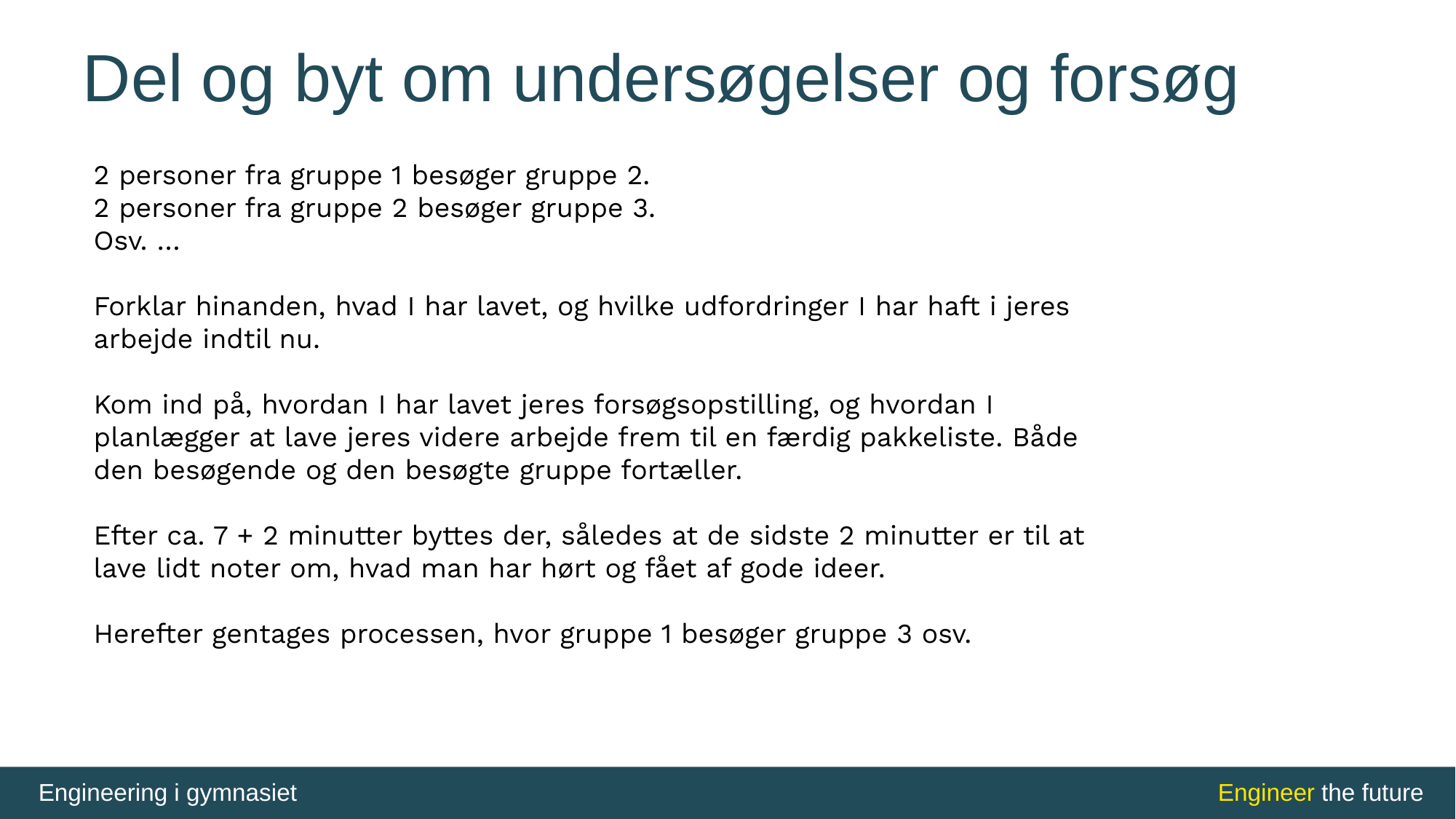

# Del og byt om undersøgelser og forsøg
2 personer fra gruppe 1 besøger gruppe 2.
2 personer fra gruppe 2 besøger gruppe 3.
Osv. …

Forklar hinanden, hvad I har lavet, og hvilke udfordringer I har haft i jeres arbejde indtil nu.

Kom ind på, hvordan I har lavet jeres forsøgsopstilling, og hvordan I planlægger at lave jeres videre arbejde frem til en færdig pakkeliste. Både den besøgende og den besøgte gruppe fortæller.

Efter ca. 7 + 2 minutter byttes der, således at de sidste 2 minutter er til at lave lidt noter om, hvad man har hørt og fået af gode ideer.

Herefter gentages processen, hvor gruppe 1 besøger gruppe 3 osv.